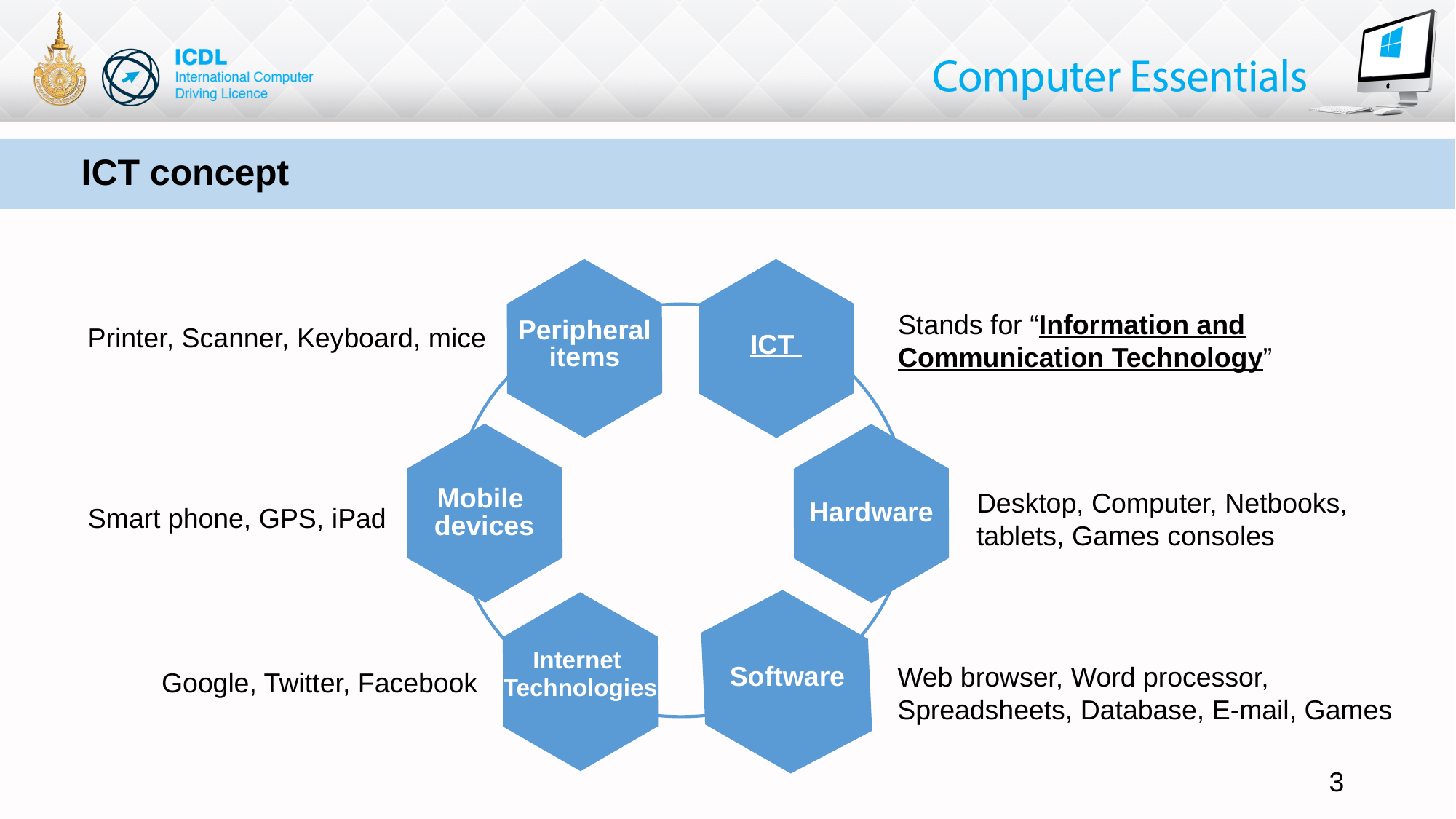

ICT concept

Peripheral

items

ICT

Stands for “Information and Communication Technology”
Printer, Scanner, Keyboard, mice

Hardware
Mobile

devices
Desktop, Computer, Netbooks, tablets, Games consoles
Smart phone, GPS, iPad
Internet

Technologies

Software

Web browser, Word processor, Spreadsheets, Database, E-mail, Games
Google, Twitter, Facebook
3